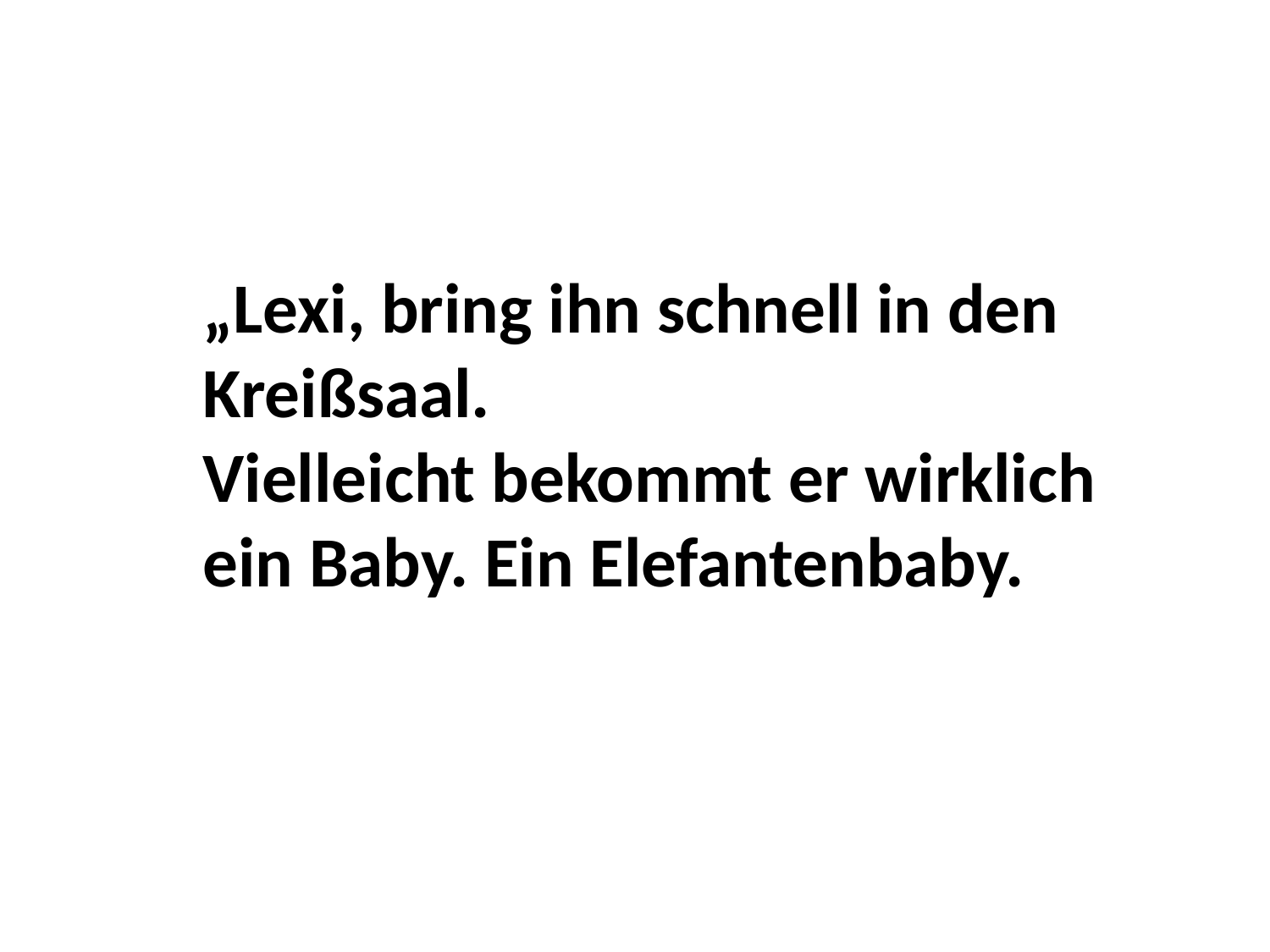

„Lexi, bring ihn schnell in den
Kreißsaal.
Vielleicht bekommt er wirklich
ein Baby. Ein Elefantenbaby.